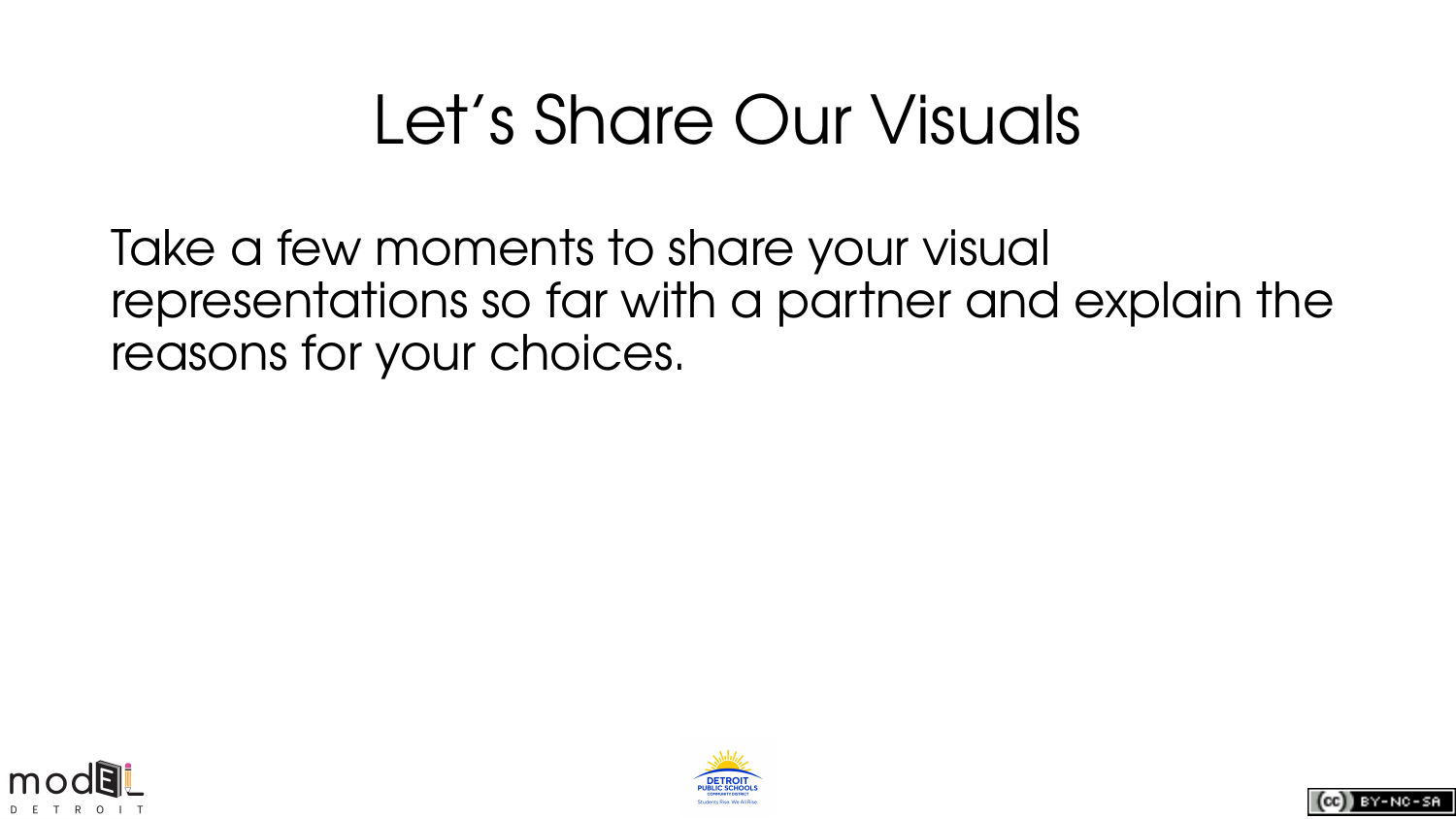

# Let’s Share Our Visuals
Take a few moments to share your visual representations so far with a partner and explain the reasons for your choices.